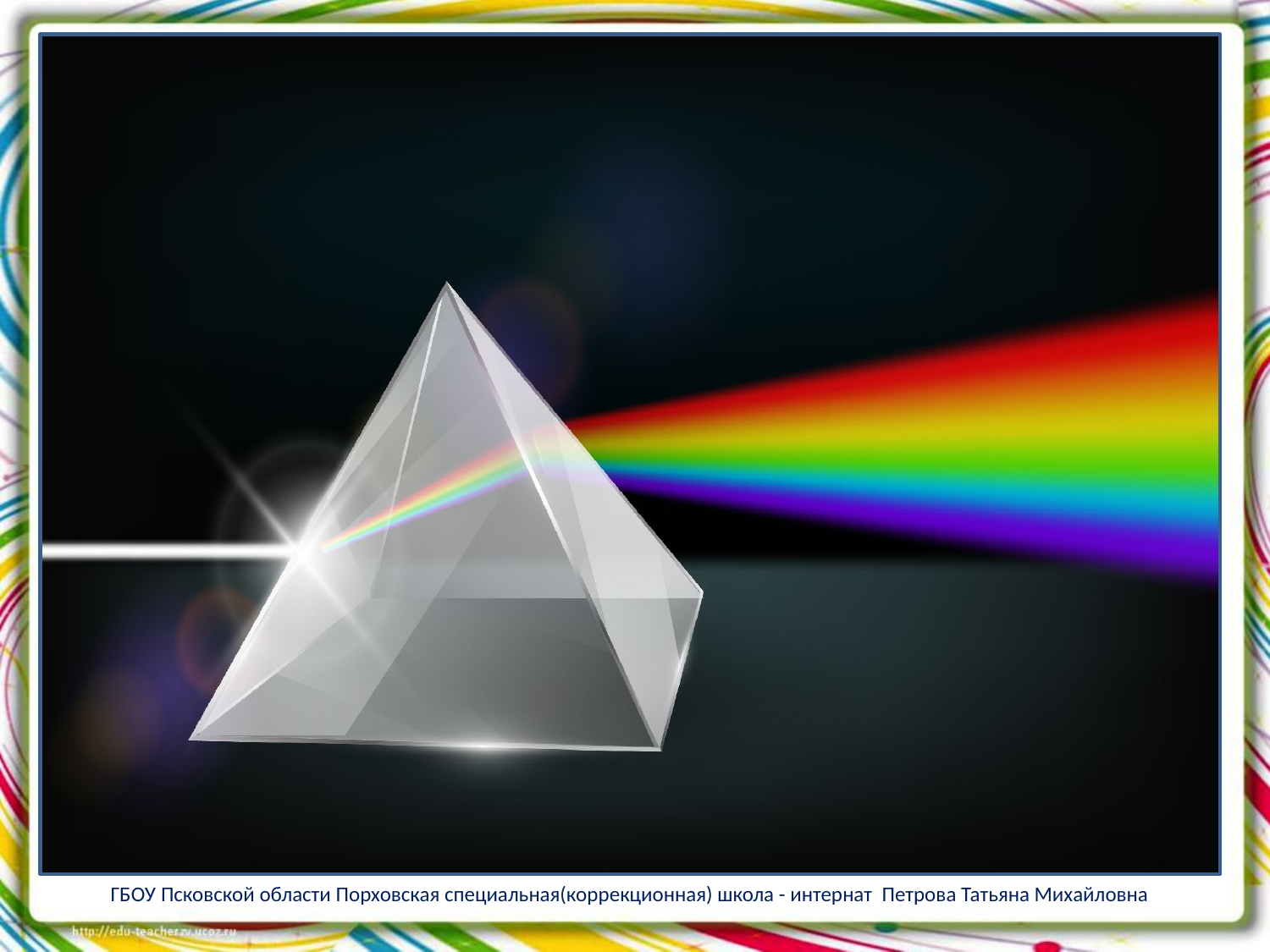

ГБОУ Псковской области Порховская специальная(коррекционная) школа - интернат  Петрова Татьяна Михайловна